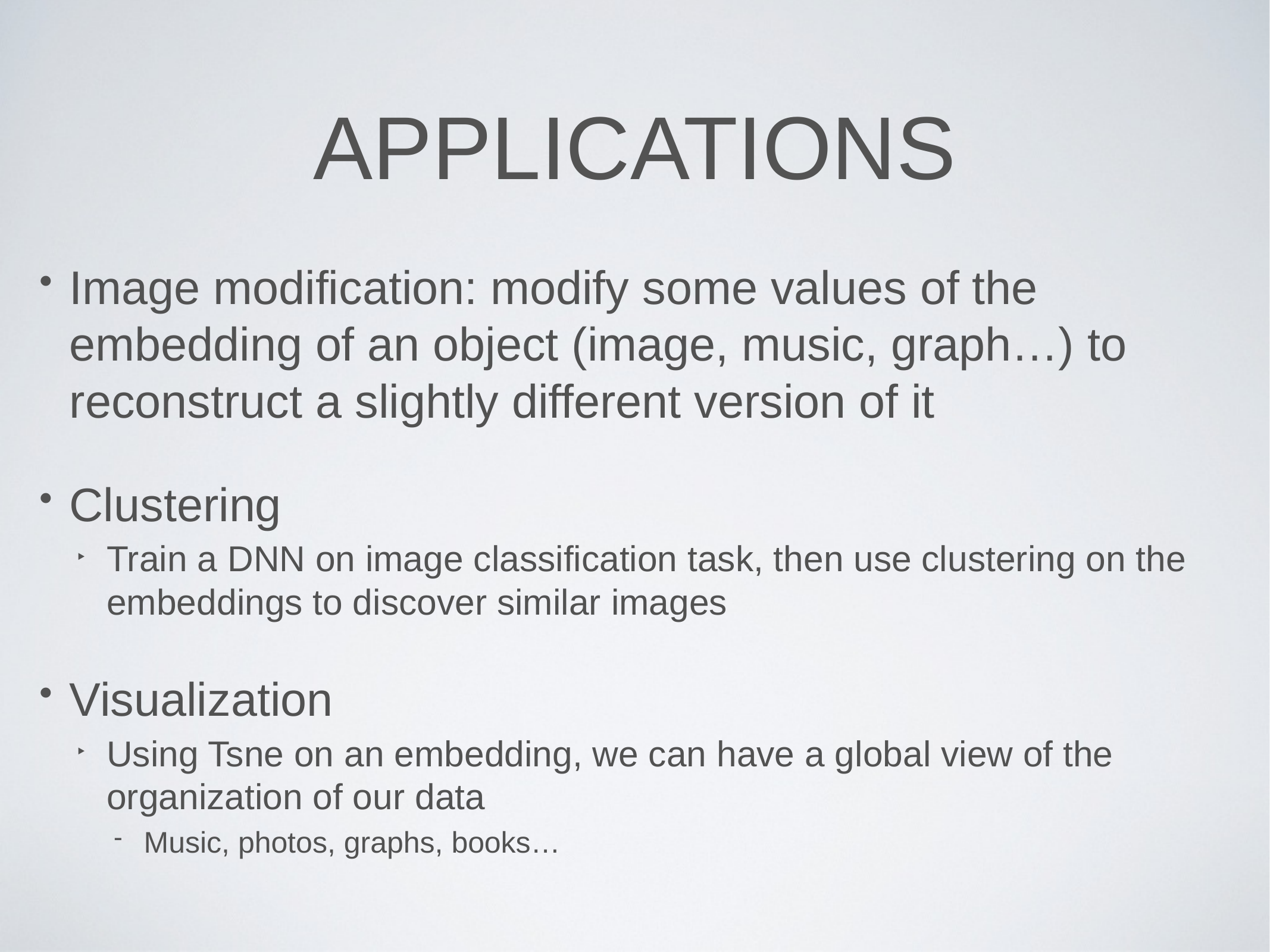

# Applications
Image modification: modify some values of the embedding of an object (image, music, graph…) to reconstruct a slightly different version of it
Clustering
Train a DNN on image classification task, then use clustering on the embeddings to discover similar images
Visualization
Using Tsne on an embedding, we can have a global view of the organization of our data
Music, photos, graphs, books…
68